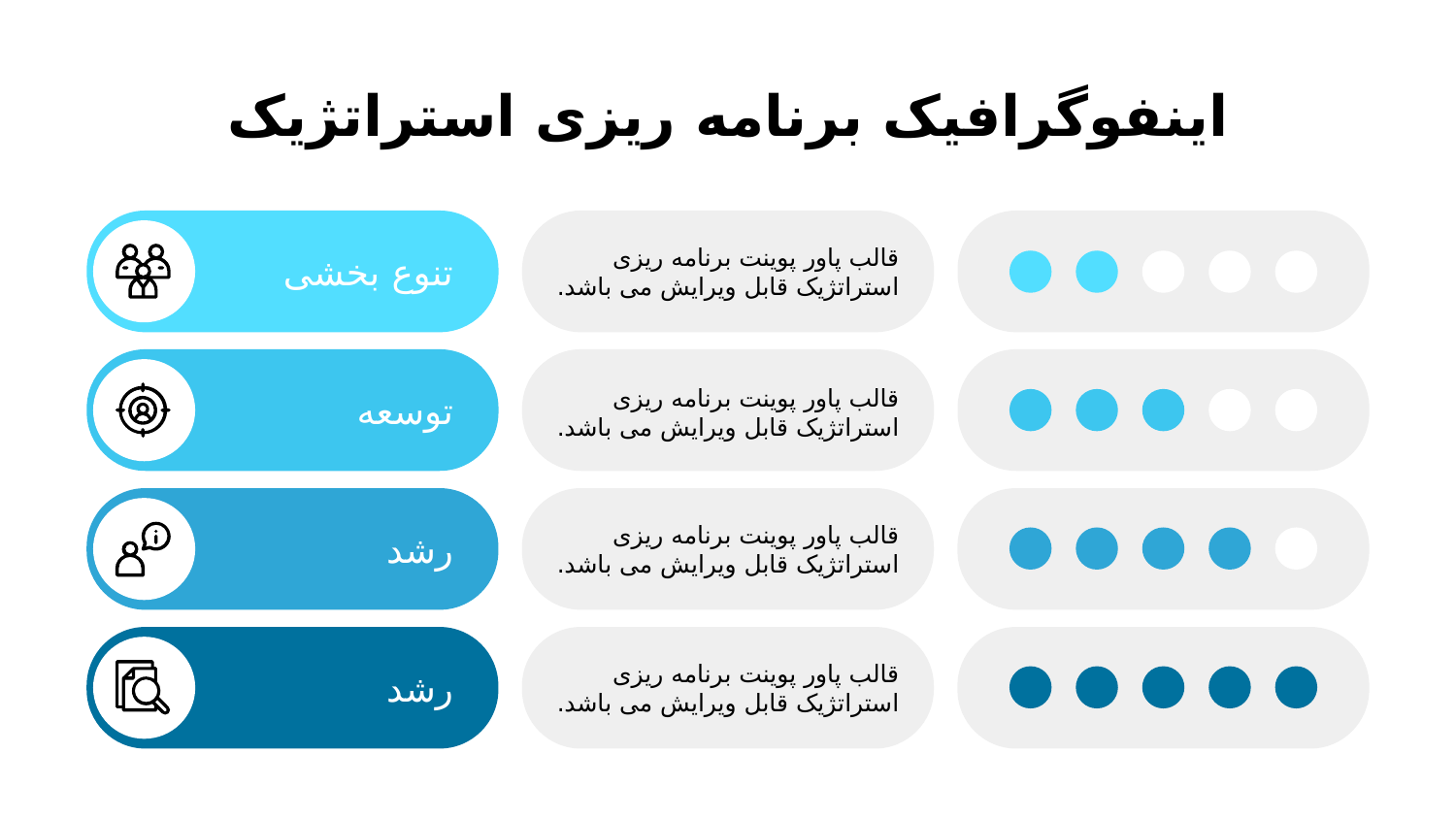

# اینفوگرافیک برنامه ریزی استراتژیک

قالب پاور پوینت برنامه ریزی استراتژیک قابل ویرایش می باشد.

تنوع بخشی

قالب پاور پوینت برنامه ریزی استراتژیک قابل ویرایش می باشد.

توسعه

قالب پاور پوینت برنامه ریزی استراتژیک قابل ویرایش می باشد.

رشد

قالب پاور پوینت برنامه ریزی استراتژیک قابل ویرایش می باشد.

رشد